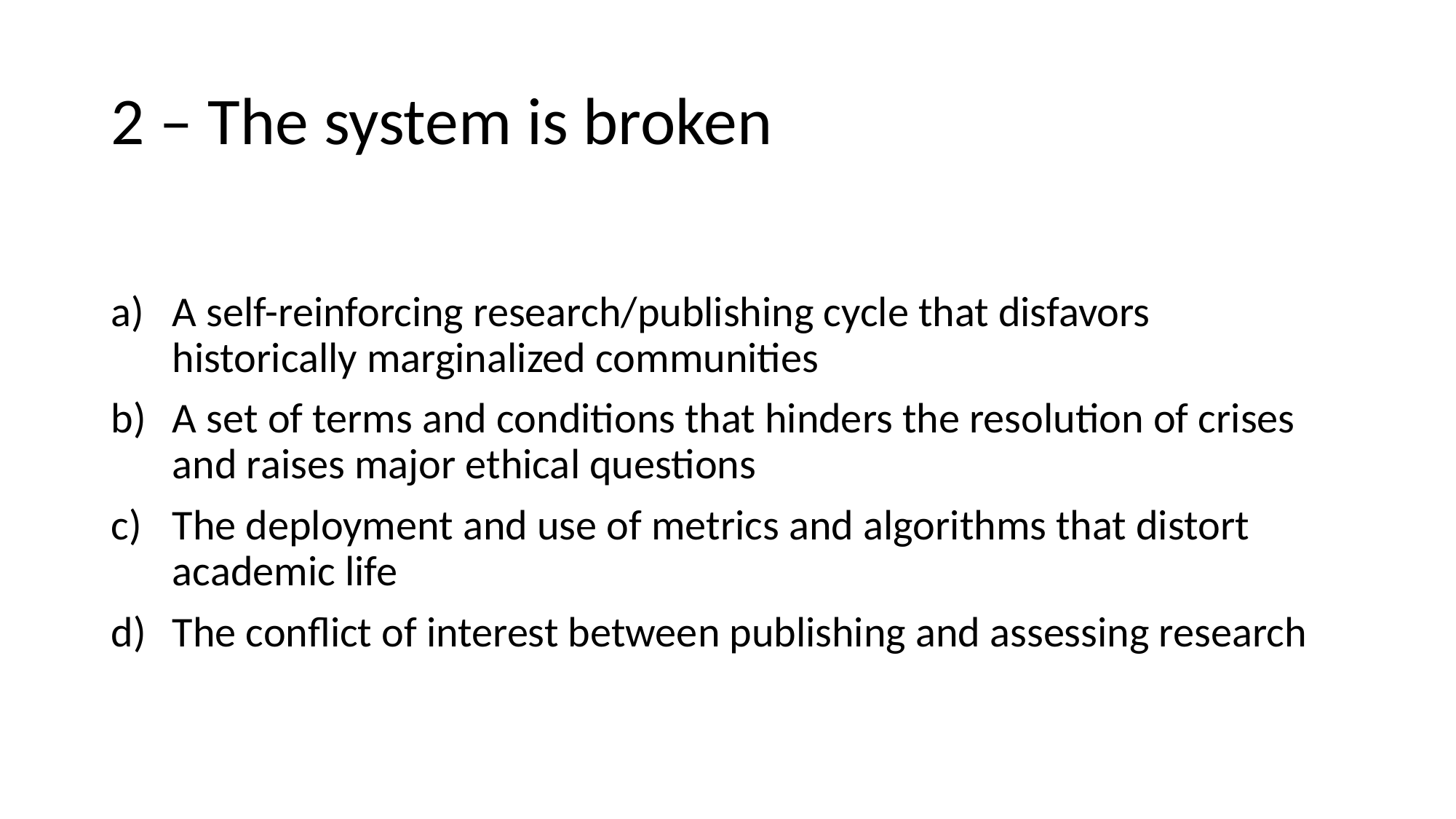

# 2 – The system is broken

A self-reinforcing research/publishing cycle that disfavors historically marginalized communities
A set of terms and conditions that hinders the resolution of crises and raises major ethical questions
The deployment and use of metrics and algorithms that distort academic life
The conflict of interest between publishing and assessing research